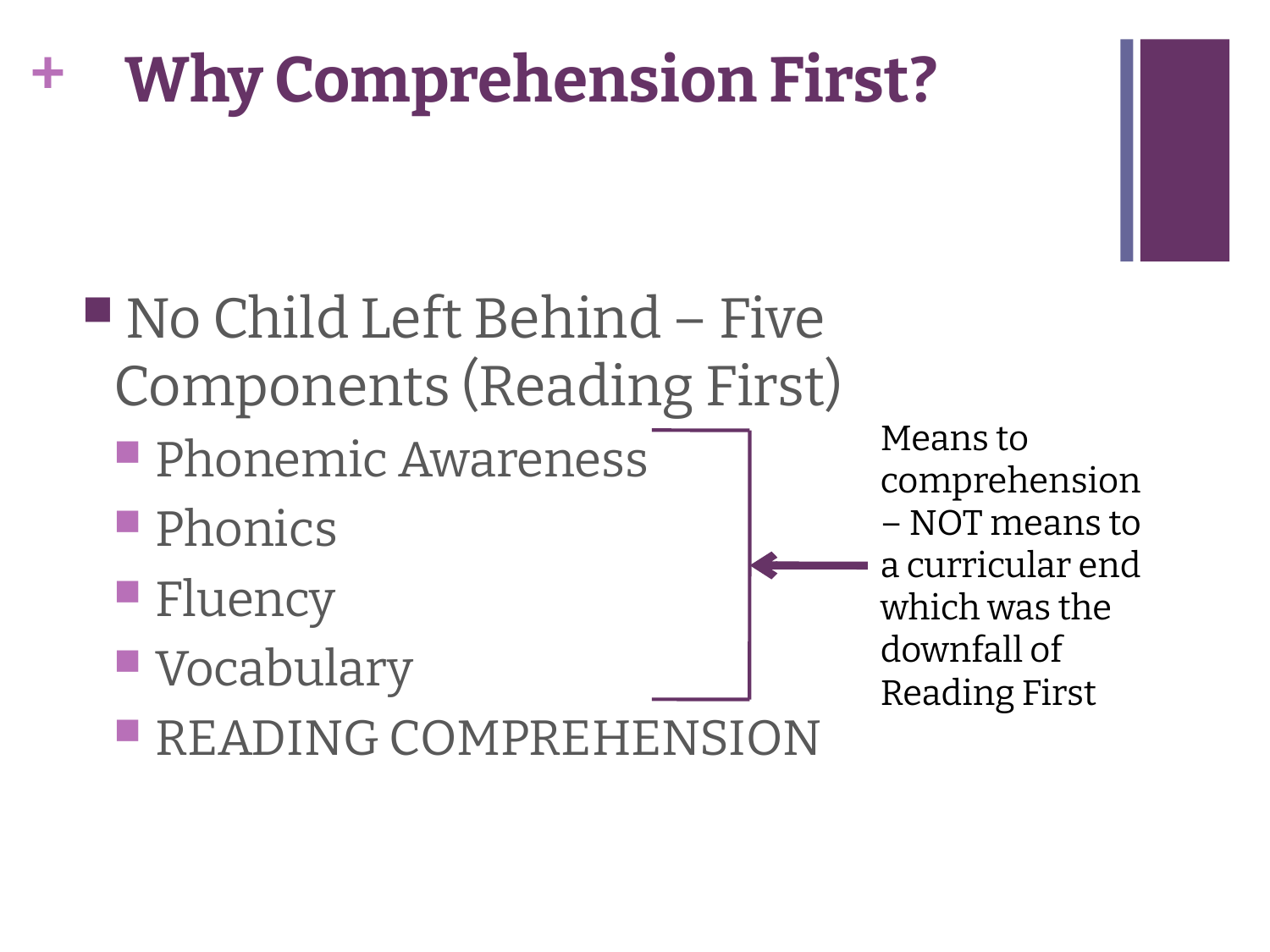

# Why Comprehension First?
 No Child Left Behind – Five Components (Reading First)
 Phonemic Awareness
 Phonics
 Fluency
 Vocabulary
 READING COMPREHENSION
Means to comprehension– NOT means to a curricular end which was the downfall of Reading First